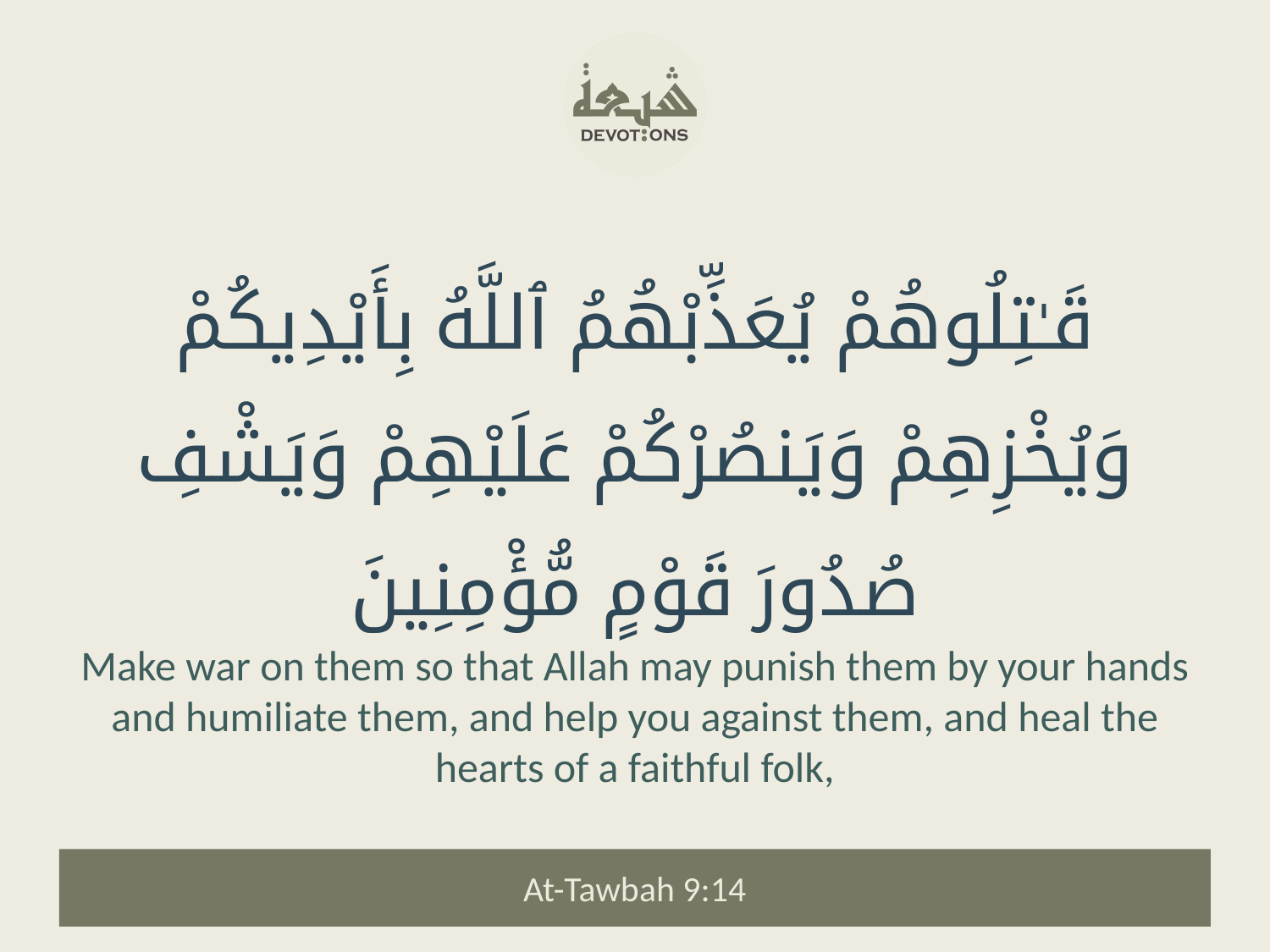

قَـٰتِلُوهُمْ يُعَذِّبْهُمُ ٱللَّهُ بِأَيْدِيكُمْ وَيُخْزِهِمْ وَيَنصُرْكُمْ عَلَيْهِمْ وَيَشْفِ صُدُورَ قَوْمٍ مُّؤْمِنِينَ
Make war on them so that Allah may punish them by your hands and humiliate them, and help you against them, and heal the hearts of a faithful folk,
At-Tawbah 9:14